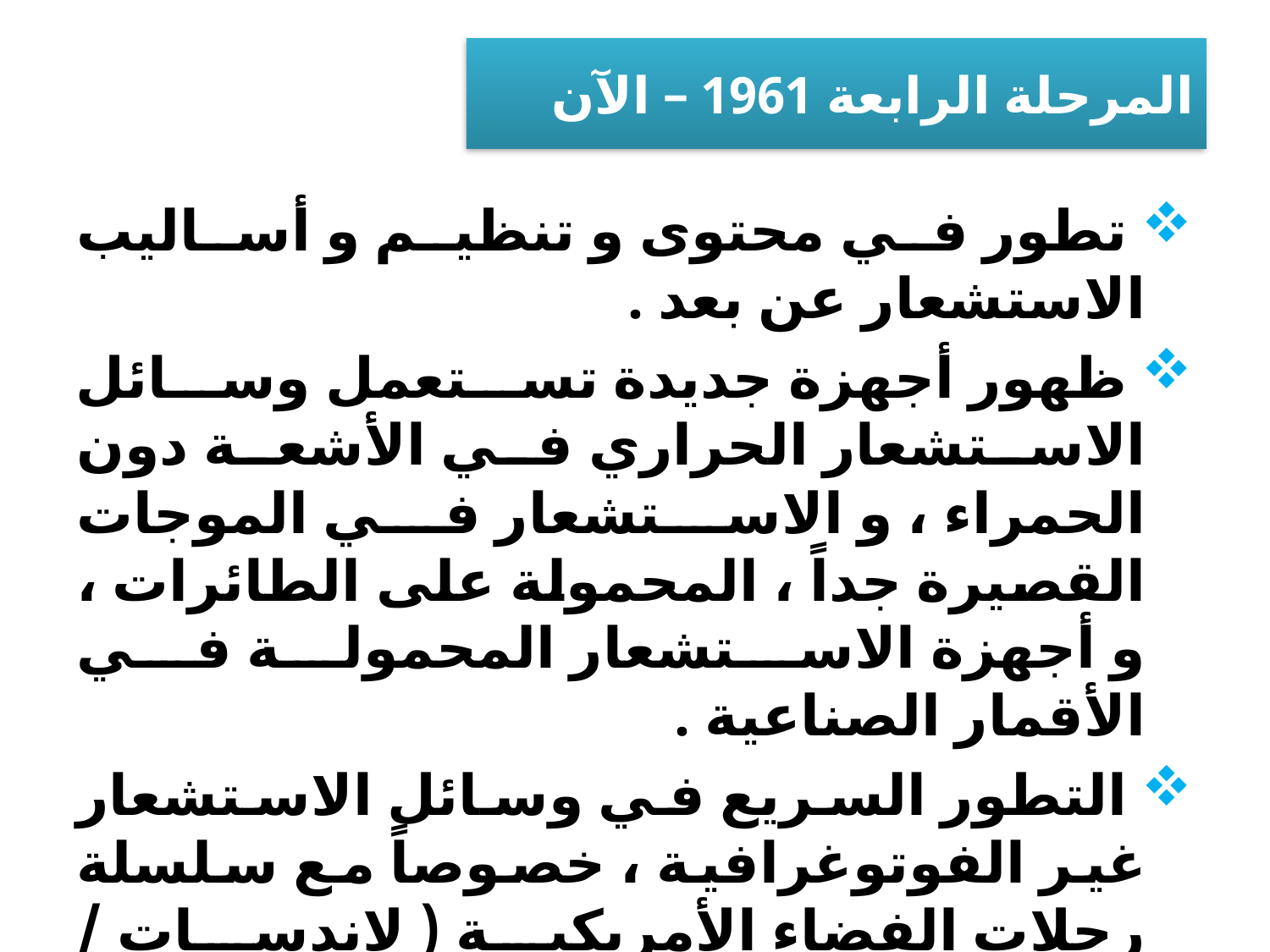

# المرحلة الرابعة 1961 – الآن
 تطور في محتوى و تنظيم و أساليب الاستشعار عن بعد .
 ظهور أجهزة جديدة تستعمل وسائل الاستشعار الحراري في الأشعة دون الحمراء ، و الاستشعار في الموجات القصيرة جداً ، المحمولة على الطائرات ، و أجهزة الاستشعار المحمولة في الأقمار الصناعية .
 التطور السريع في وسائل الاستشعار غير الفوتوغرافية ، خصوصاً مع سلسلة رحلات الفضاء الأمريكية ( لاندسات / أبللو / جيميني / رحلات المكوك ) مع استخدام الحاسب الآلي في التحليل .